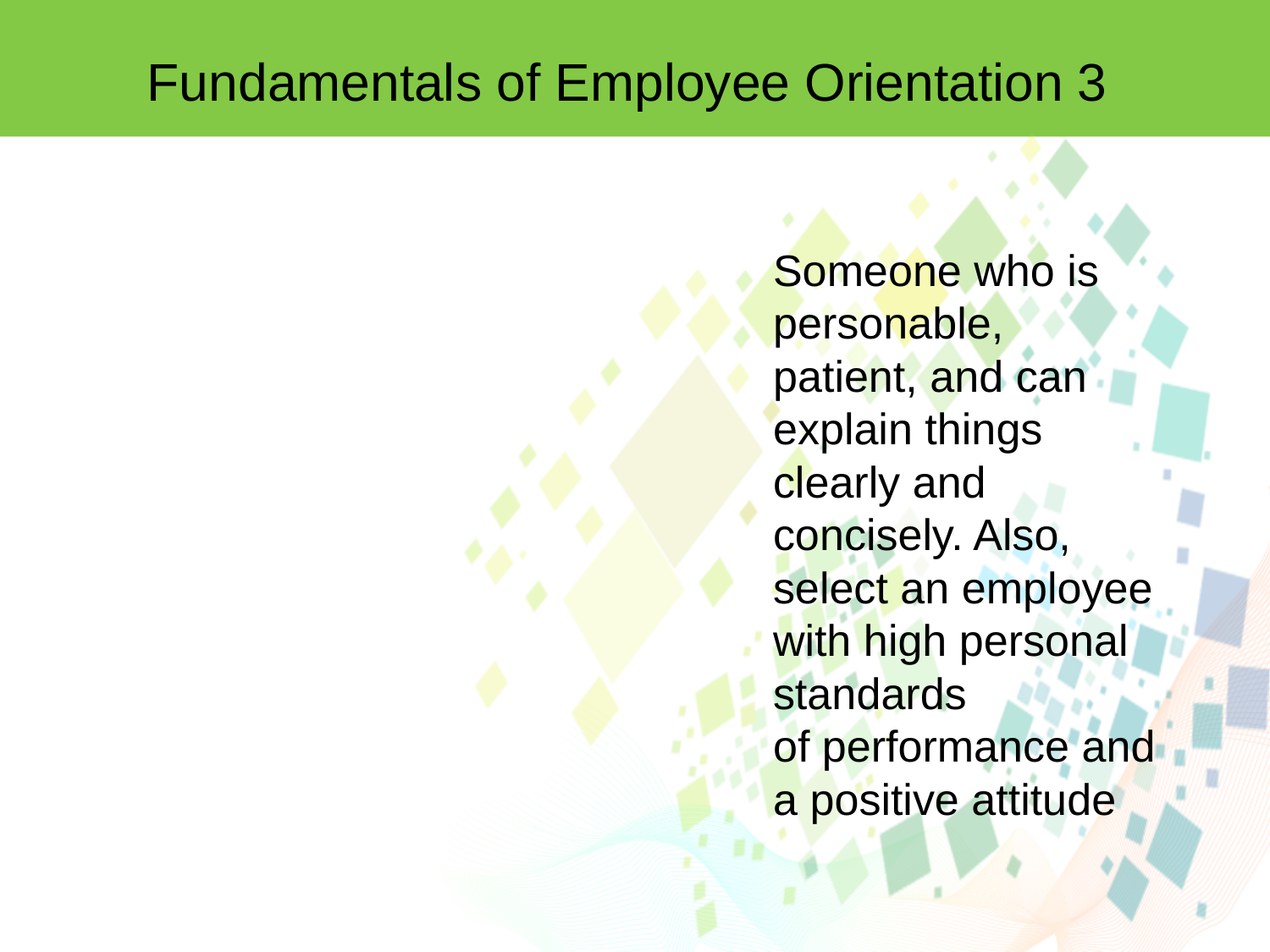

Fundamentals of Employee Orientation 3
Someone who is personable, patient, and can explain things clearly and concisely. Also, select an employee with high personal standards
of performance and a positive attitude